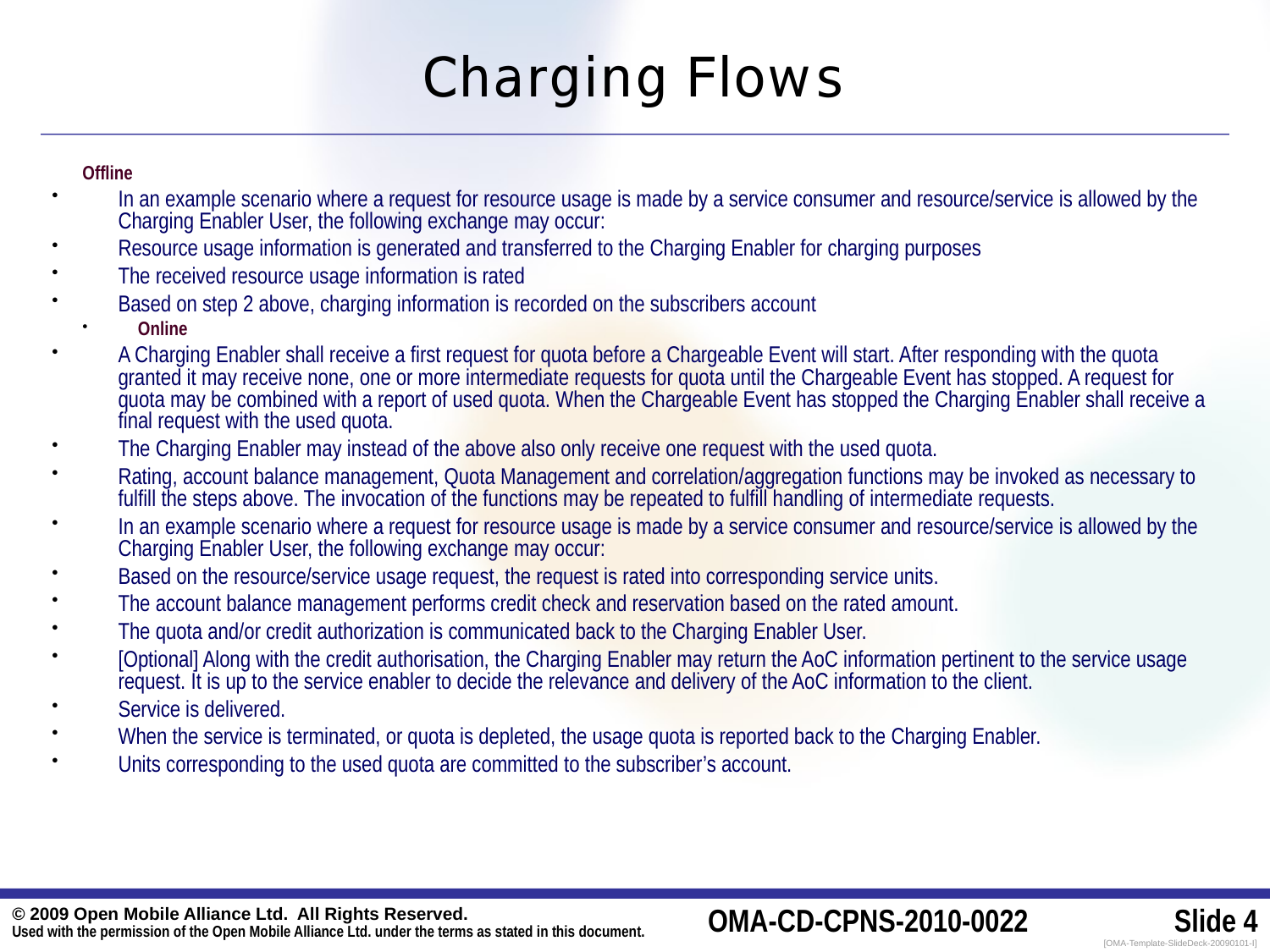

# Charging Flows
Offline
In an example scenario where a request for resource usage is made by a service consumer and resource/service is allowed by the Charging Enabler User, the following exchange may occur:
Resource usage information is generated and transferred to the Charging Enabler for charging purposes
The received resource usage information is rated
Based on step 2 above, charging information is recorded on the subscribers account
Online
A Charging Enabler shall receive a first request for quota before a Chargeable Event will start. After responding with the quota granted it may receive none, one or more intermediate requests for quota until the Chargeable Event has stopped. A request for quota may be combined with a report of used quota. When the Chargeable Event has stopped the Charging Enabler shall receive a final request with the used quota.
The Charging Enabler may instead of the above also only receive one request with the used quota.
Rating, account balance management, Quota Management and correlation/aggregation functions may be invoked as necessary to fulfill the steps above. The invocation of the functions may be repeated to fulfill handling of intermediate requests.
In an example scenario where a request for resource usage is made by a service consumer and resource/service is allowed by the Charging Enabler User, the following exchange may occur:
Based on the resource/service usage request, the request is rated into corresponding service units.
The account balance management performs credit check and reservation based on the rated amount.
The quota and/or credit authorization is communicated back to the Charging Enabler User.
[Optional] Along with the credit authorisation, the Charging Enabler may return the AoC information pertinent to the service usage request. It is up to the service enabler to decide the relevance and delivery of the AoC information to the client.
Service is delivered.
When the service is terminated, or quota is depleted, the usage quota is reported back to the Charging Enabler.
Units corresponding to the used quota are committed to the subscriber’s account.